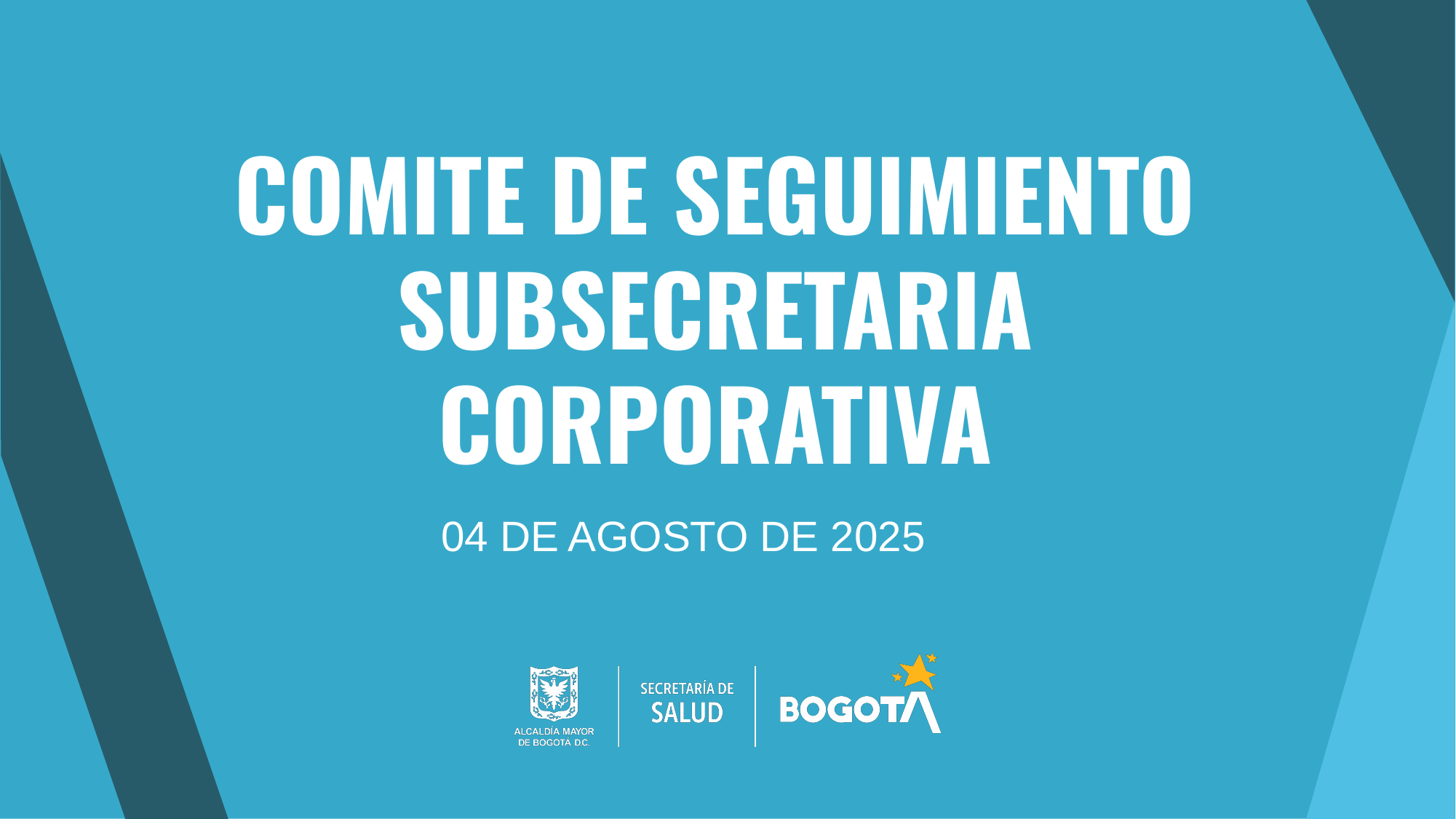

COMITE DE SEGUIMIENTO SUBSECRETARIA CORPORATIVA
04 DE AGOSTO DE 2025